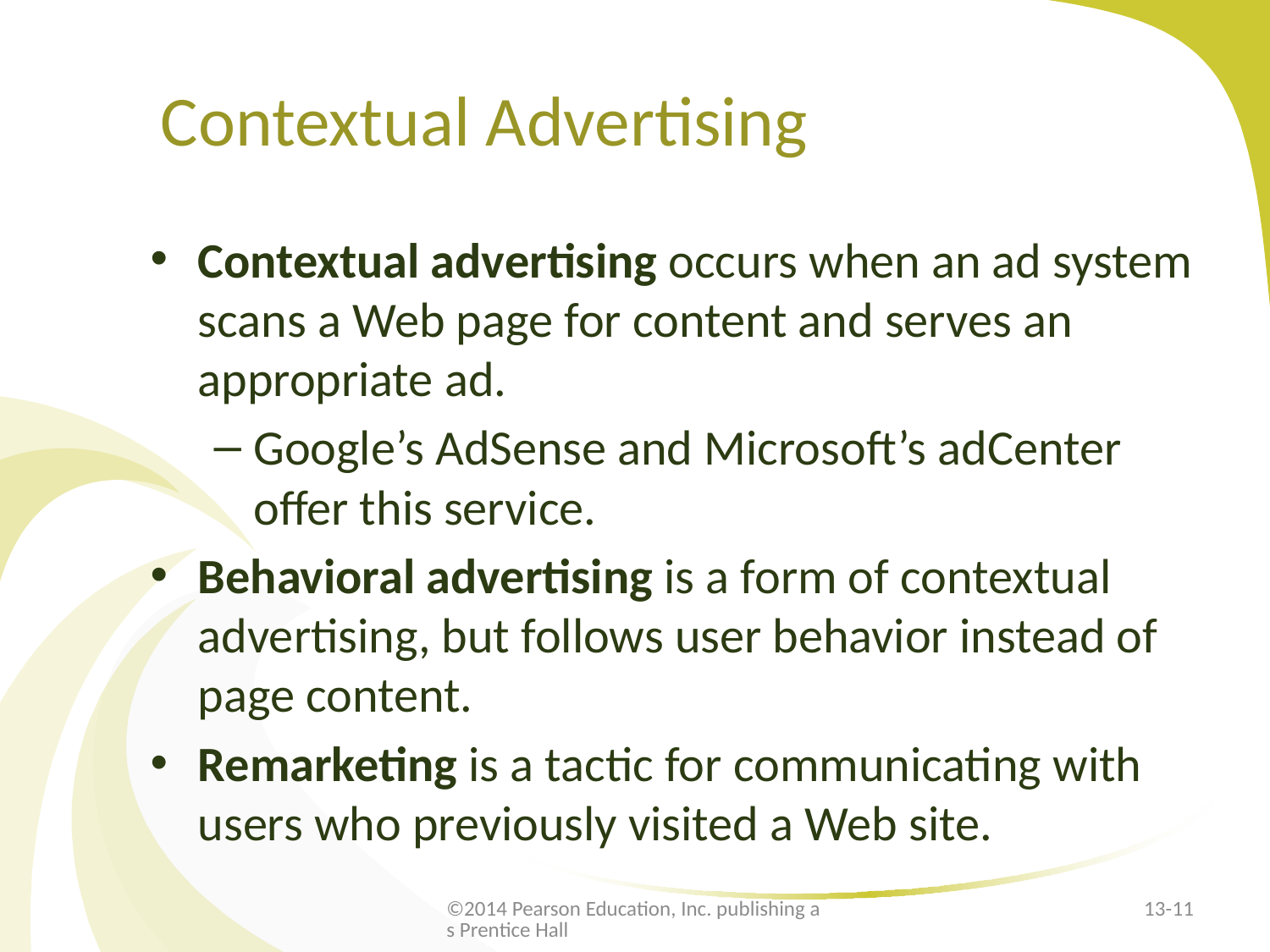

# Contextual Advertising
Contextual advertising occurs when an ad system scans a Web page for content and serves an appropriate ad.
Google’s AdSense and Microsoft’s adCenter offer this service.
Behavioral advertising is a form of contextual advertising, but follows user behavior instead of page content.
Remarketing is a tactic for communicating with users who previously visited a Web site.
©2014 Pearson Education, Inc. publishing as Prentice Hall
13-11